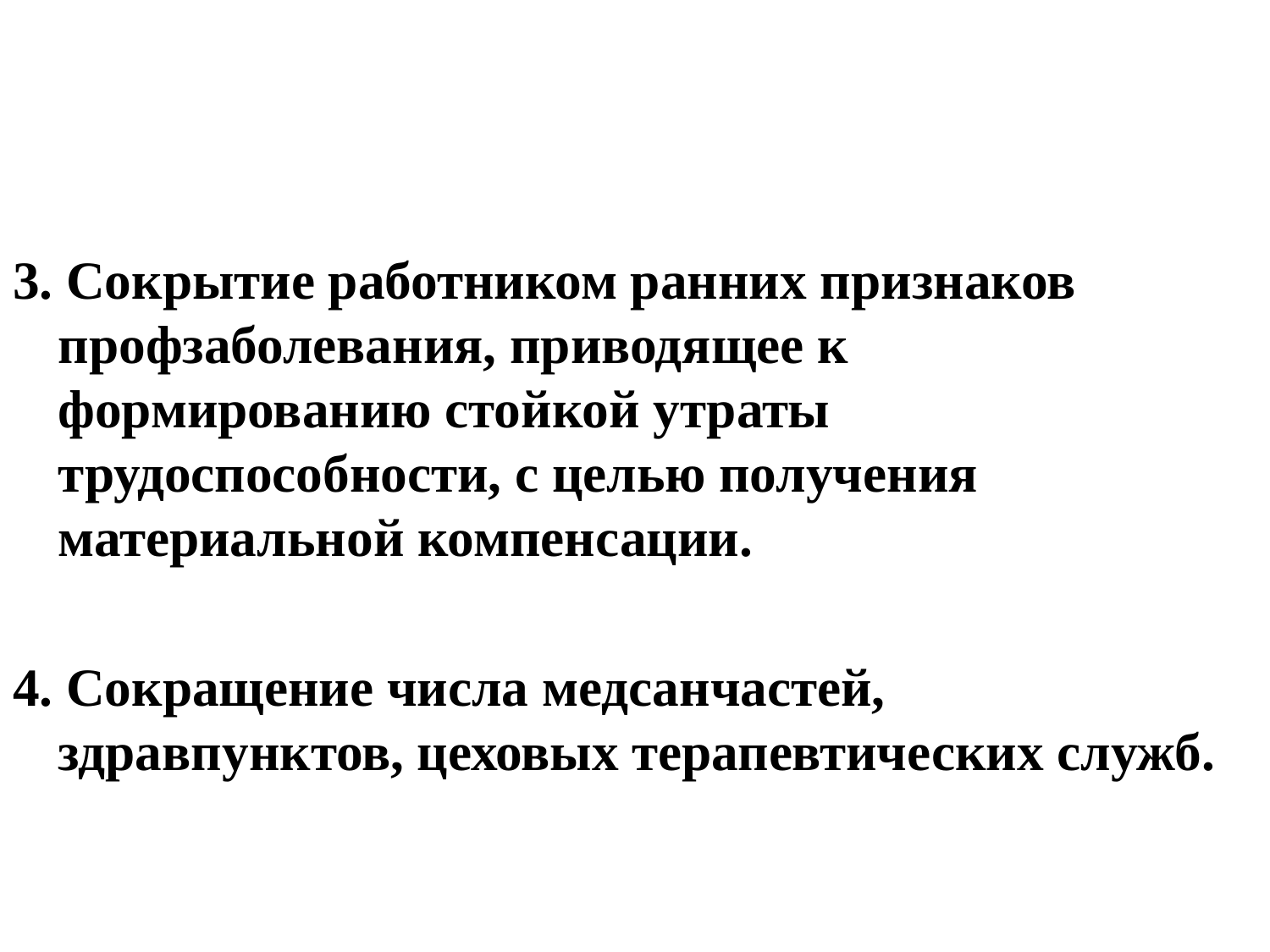

3. Сокрытие работником ранних признаков профзаболевания, приводящее к формированию стойкой утраты трудоспособности, с целью получения материальной компенсации.

4. Сокращение числа медсанчастей, здравпунктов, цеховых терапевтических служб.